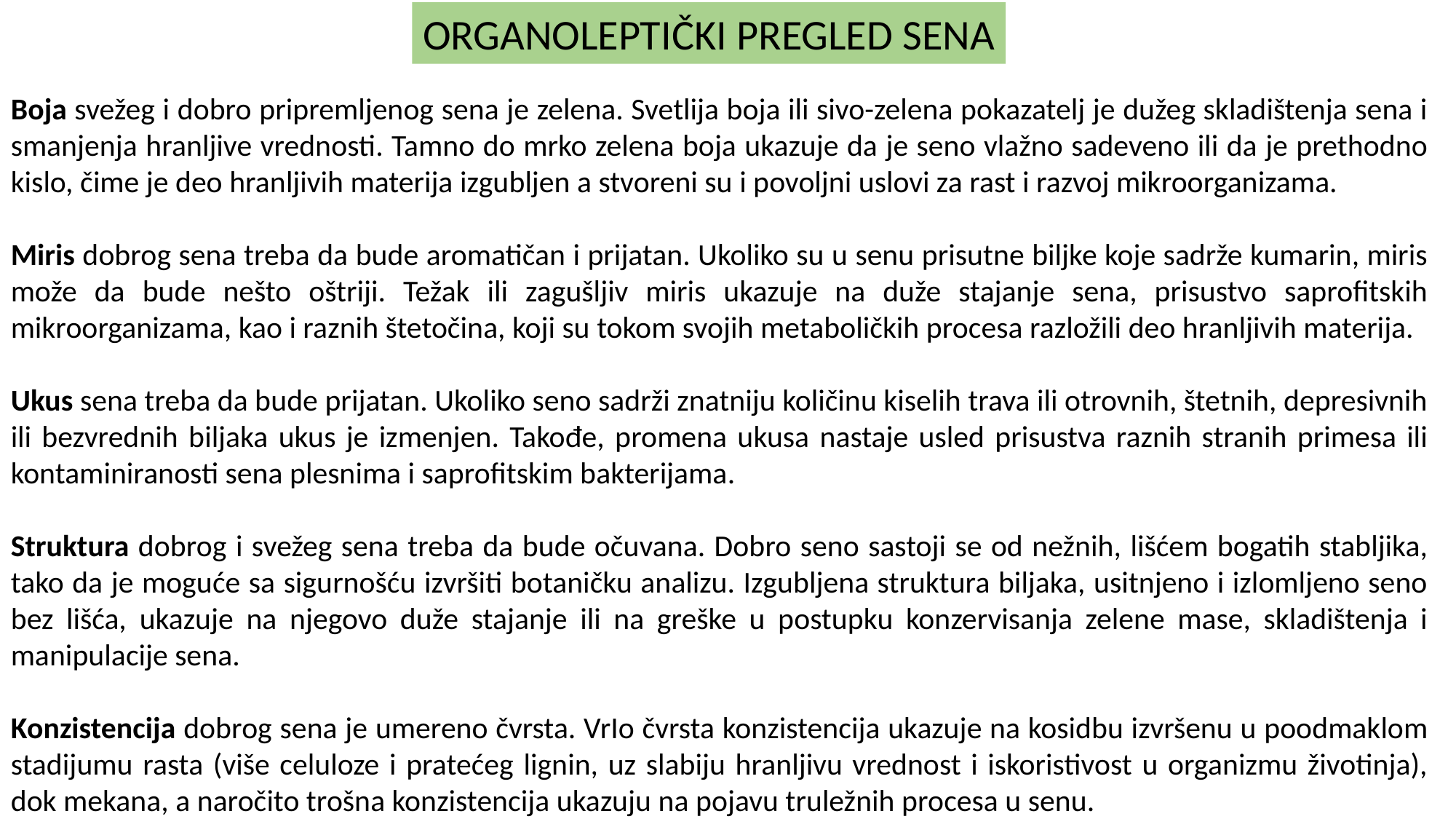

ORGANOLEPTIČKI PREGLED SENA
Boja svežeg i dobro pripremljenog sena je zelena. Svetlija boja ili sivo-zelena pokazatelj je dužeg skladištenja sena i smanjenja hranljive vrednosti. Tamno do mrko zelena boja ukazuje da je seno vlažno sadeveno ili da je prethodno kislo, čime je deo hranljivih materija izgubljen a stvoreni su i povoljni uslovi za rast i razvoj mikroorganizama.

Miris dobrog sena treba da bude aromatičan i prijatan. Ukoliko su u senu prisutne biljke koje sadrže kumarin, miris može da bude nešto oštriji. Težak ili zagušljiv miris ukazuje na duže stajanje sena, prisustvo saprofitskih mikroorganizama, kao i raznih štetočina, koji su tokom svojih metaboličkih procesa razložili deo hranljivih materija.

Ukus sena treba da bude prijatan. Ukoliko seno sadrži znatniju količinu kiselih trava ili otrovnih, štetnih, depresivnih ili bezvrednih biljaka ukus je izmenjen. Takođe, promena ukusa nastaje usled prisustva raznih stranih primesa ili kontaminiranosti sena plesnima i saprofitskim bakterijama.

Struktura dobrog i svežeg sena treba da bude očuvana. Dobro seno sastoji se od nežnih, lišćem bogatih stabljika, tako da je moguće sa sigurnošću izvršiti botaničku analizu. Izgubljena struktura biljaka, usitnjeno i izlomljeno seno bez lišća, ukazuje na njegovo duže stajanje ili na greške u postupku konzervisanja zelene mase, skladištenja i manipulacije sena.

Konzistencija dobrog sena je umereno čvrsta. VrIo čvrsta konzistencija ukazuje na kosidbu izvršenu u poodmaklom stadijumu rasta (više celuloze i pratećeg lignin, uz slabiju hranljivu vrednost i iskoristivost u organizmu životinja), dok mekana, a naročito trošna konzistencija ukazuju na pojavu truležnih procesa u senu.